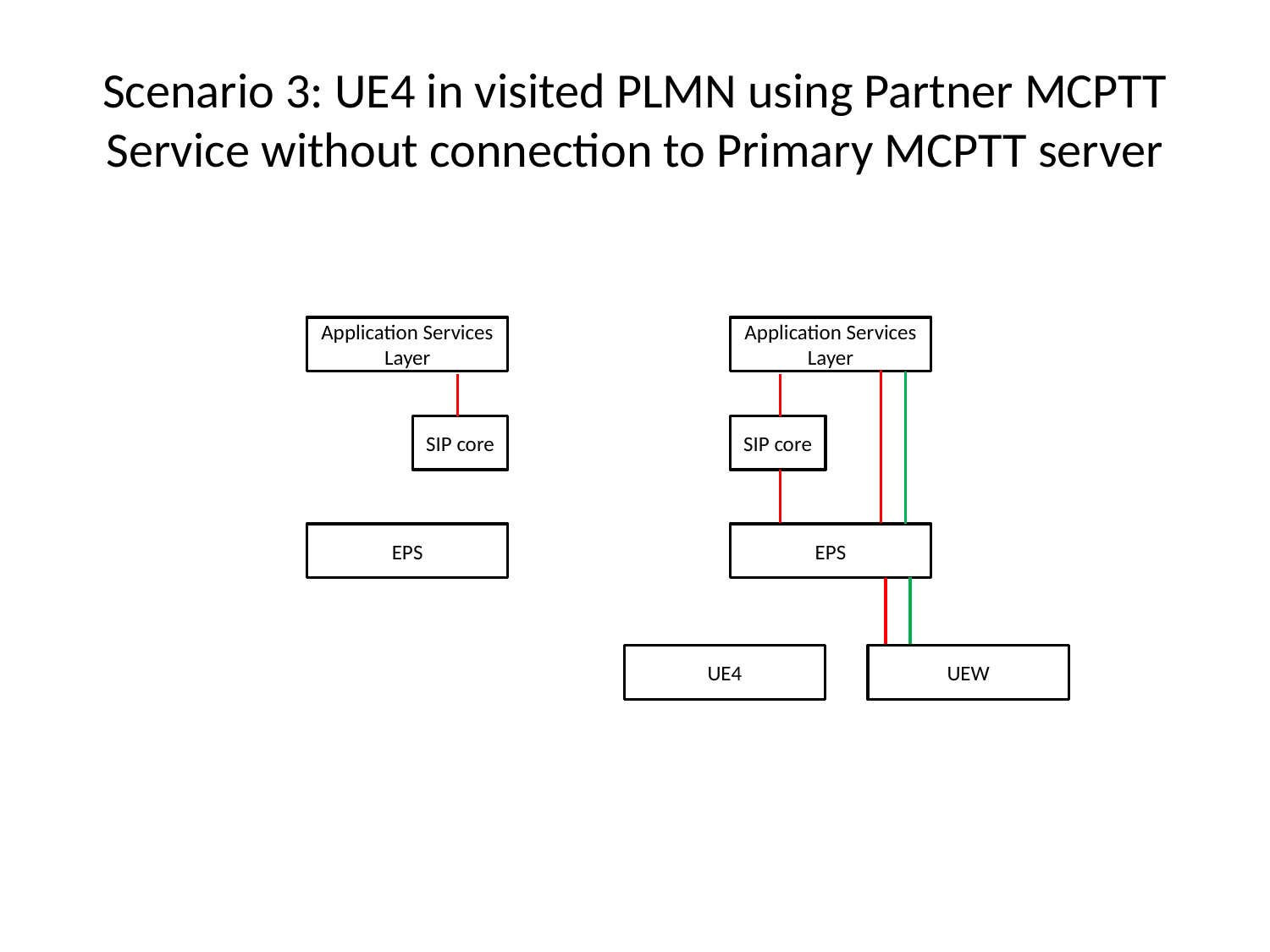

# Scenario 3: UE4 in visited PLMN using Partner MCPTT Service without connection to Primary MCPTT server
Application Services Layer
SIP core
EPS
Application Services Layer
SIP core
EPS
UE4
UEW